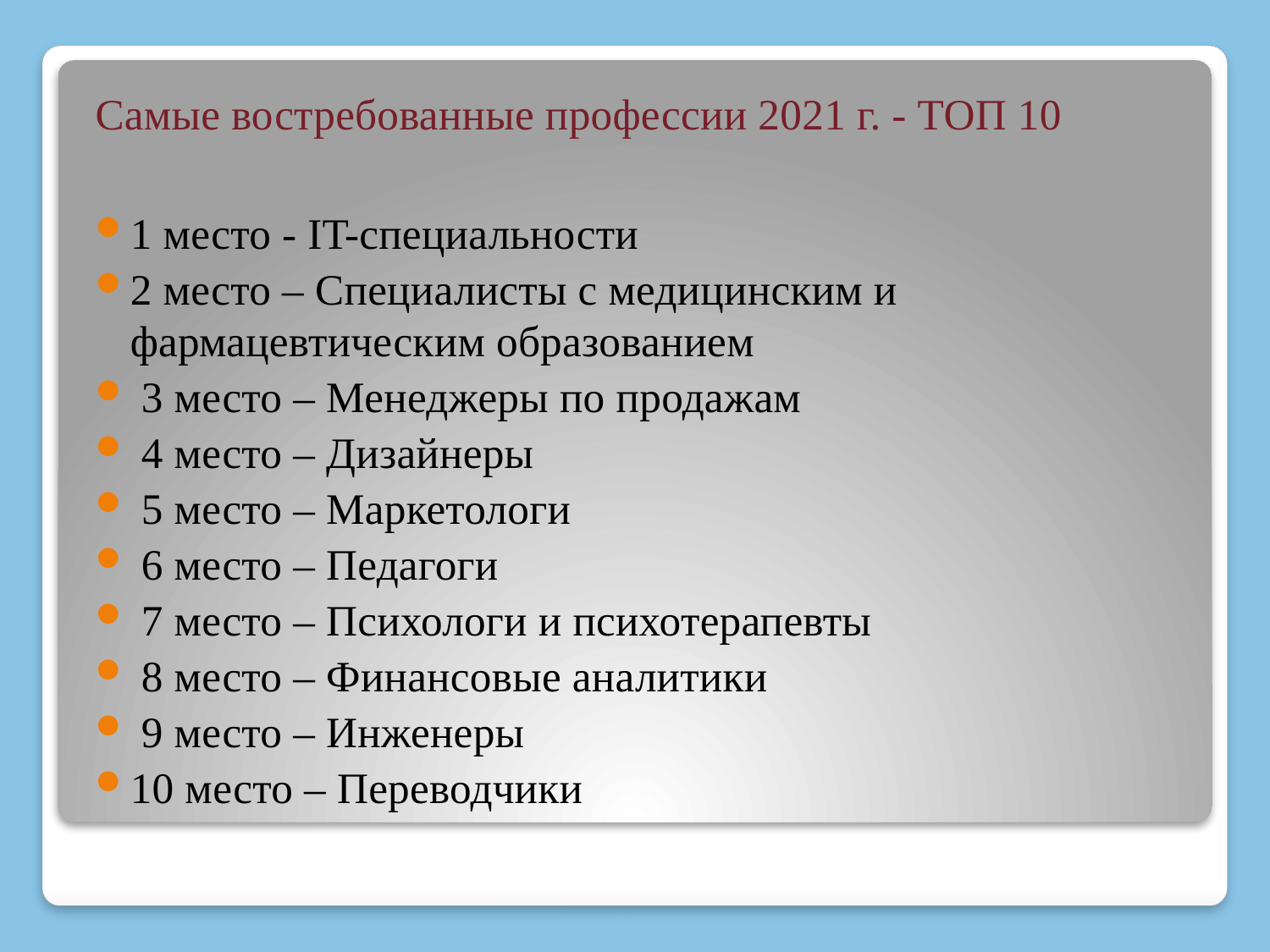

Самые востребованные профессии 2021 г. - ТОП 10

1 место - IT-специальности
2 место – Специалисты с медицинским и фармацевтическим образованием
 3 место – Менеджеры по продажам
 4 место – Дизайнеры
 5 место – Маркетологи
 6 место – Педагоги
 7 место – Психологи и психотерапевты
 8 место – Финансовые аналитики
 9 место – Инженеры
10 место – Переводчики